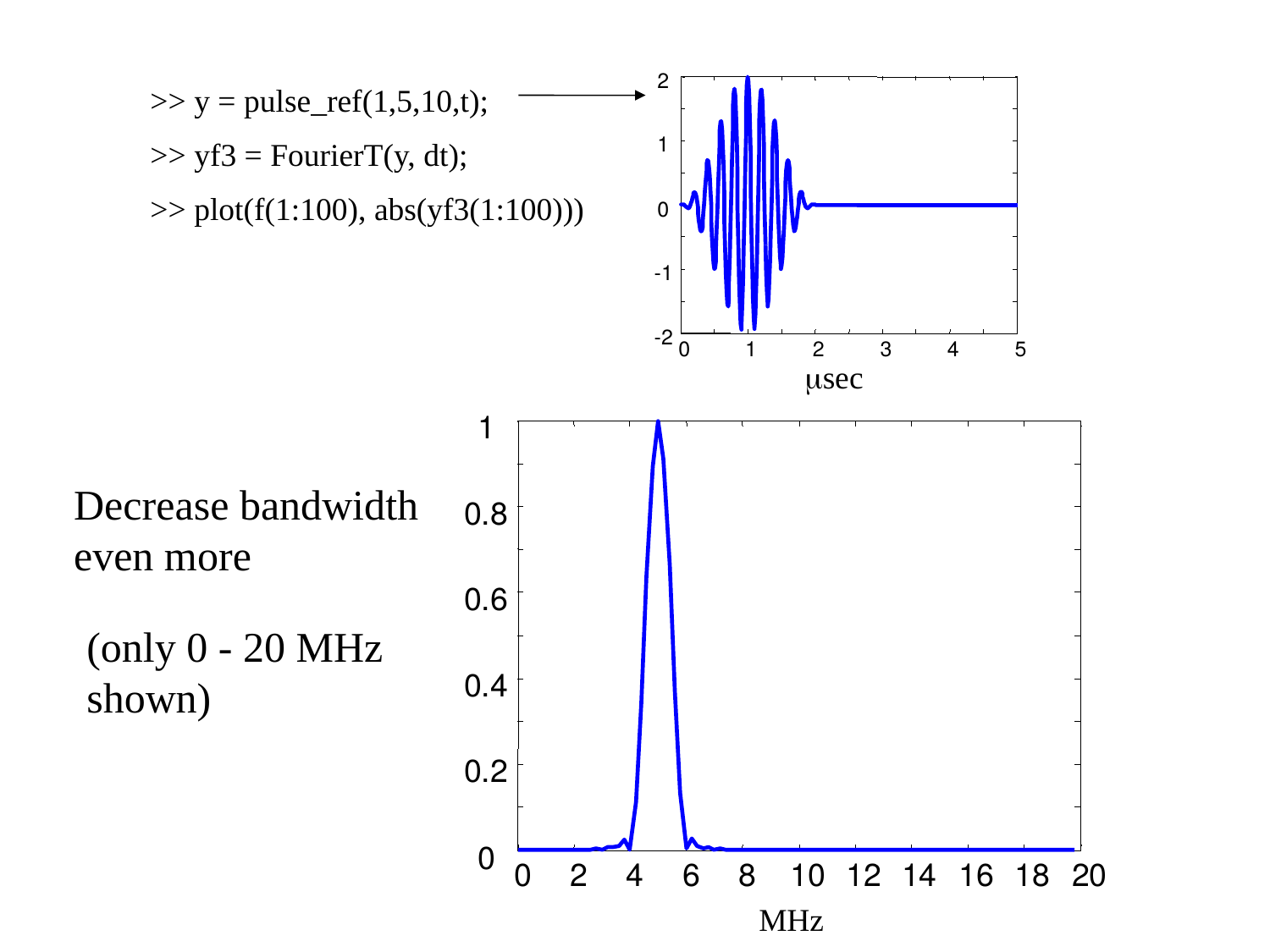

2
>> y = pulse_ref(1,5,10,t);
>> yf3 = FourierT(y, dt);
>> plot(f(1:100), abs(yf3(1:100)))

1

0

-1

-2

0
1
2
3
4
5
μsec
1

Decrease bandwidth
even more
0.8

0.6

(only 0 - 20 MHz
shown)

0.4

0.2

0

0
2
4
6
8
10
12
14
16
18
20
MHz